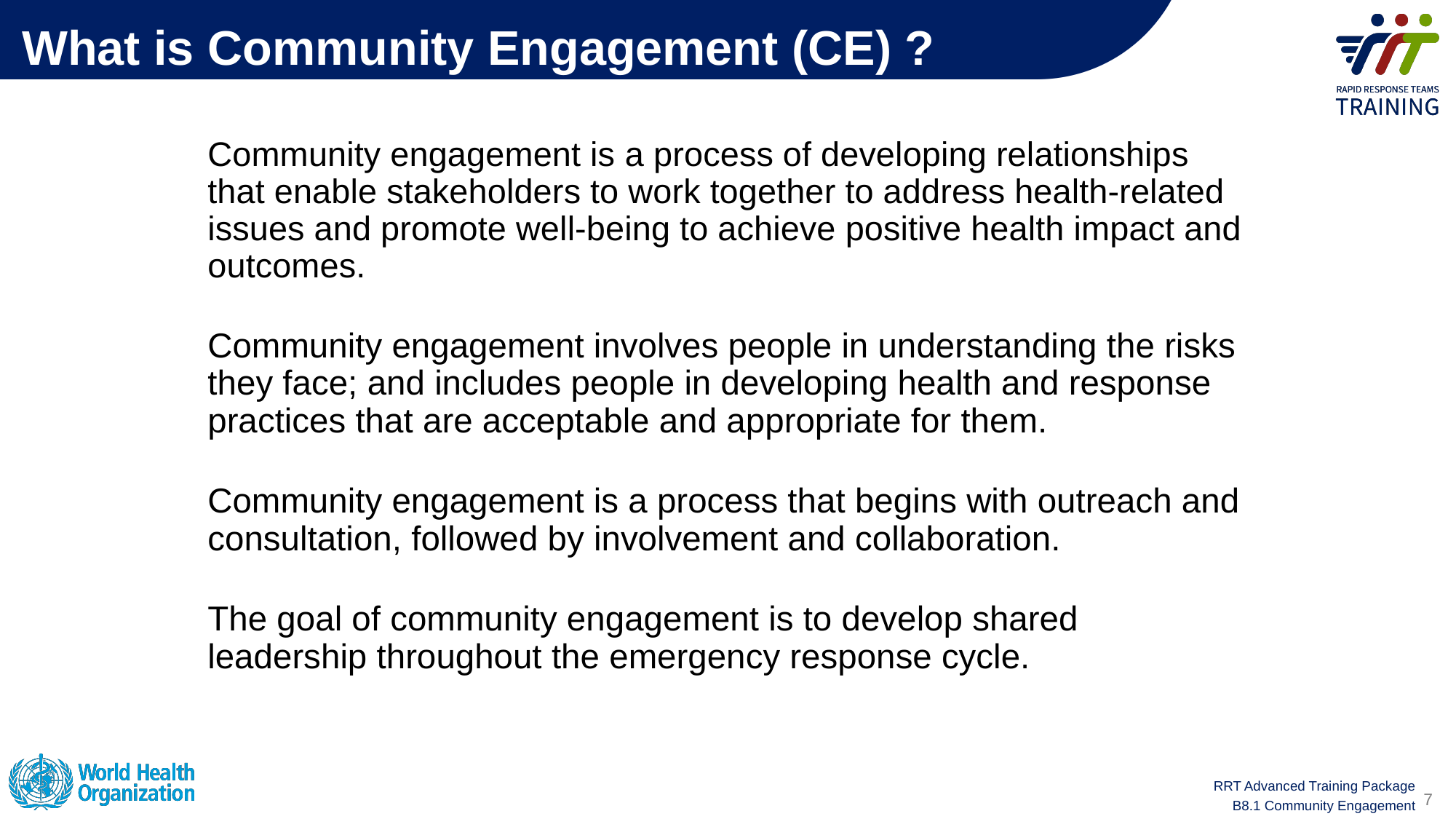

What is Community Engagement (CE) ?
Community engagement is a process of developing relationships that enable stakeholders to work together to address health-related issues and promote well-being to achieve positive health impact and outcomes.

Community engagement involves people in understanding the risks they face; and includes people in developing health and response practices that are acceptable and appropriate for them.

Community engagement is a process that begins with outreach and consultation, followed by involvement and collaboration.

The goal of community engagement is to develop shared leadership throughout the emergency response cycle.